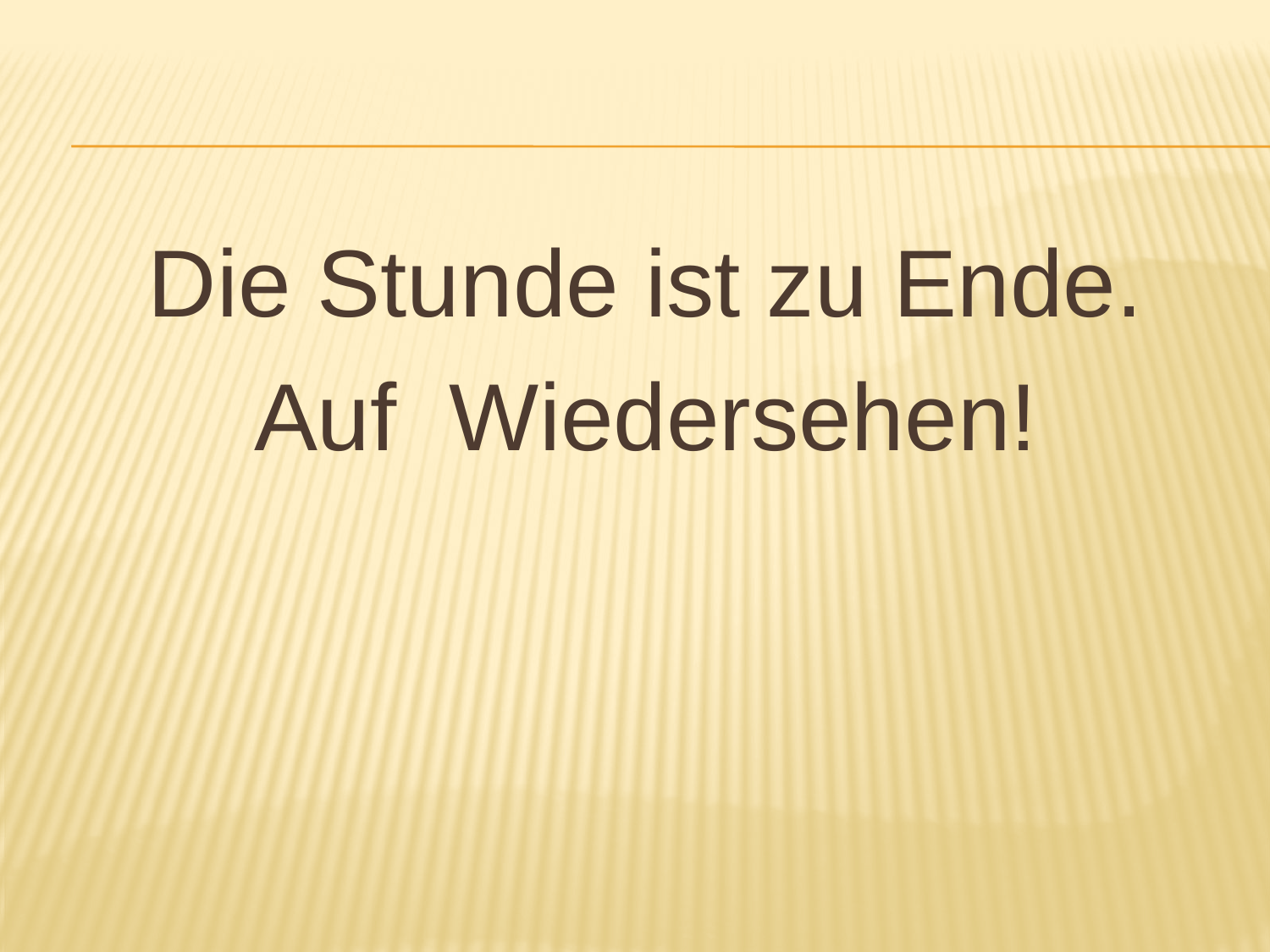

Die Stunde ist zu Ende.
Auf  Wiedersehen!